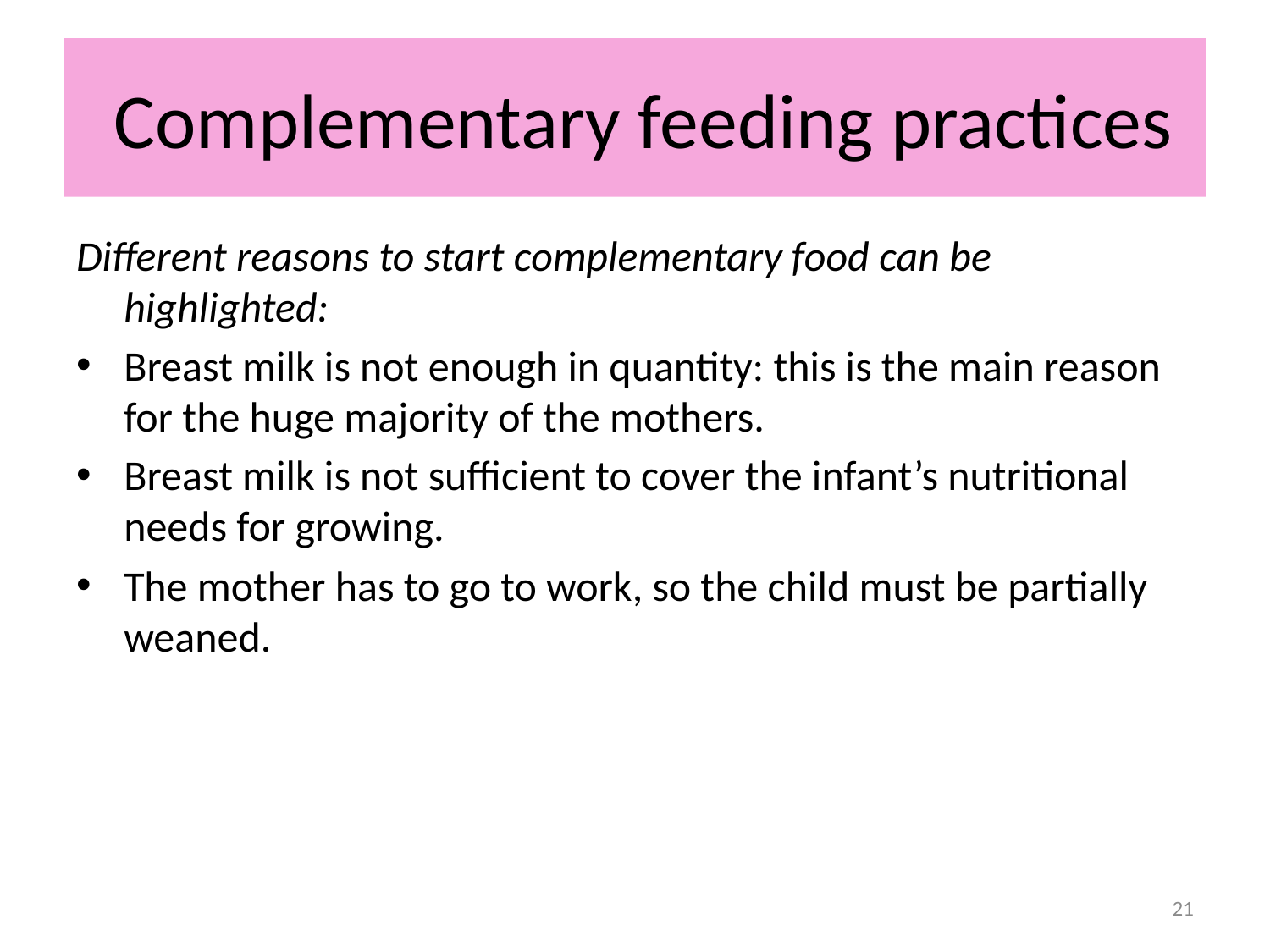

# Complementary feeding practices
Different reasons to start complementary food can be highlighted:
Breast milk is not enough in quantity: this is the main reason for the huge majority of the mothers.
Breast milk is not sufficient to cover the infant’s nutritional needs for growing.
The mother has to go to work, so the child must be partially weaned.
21